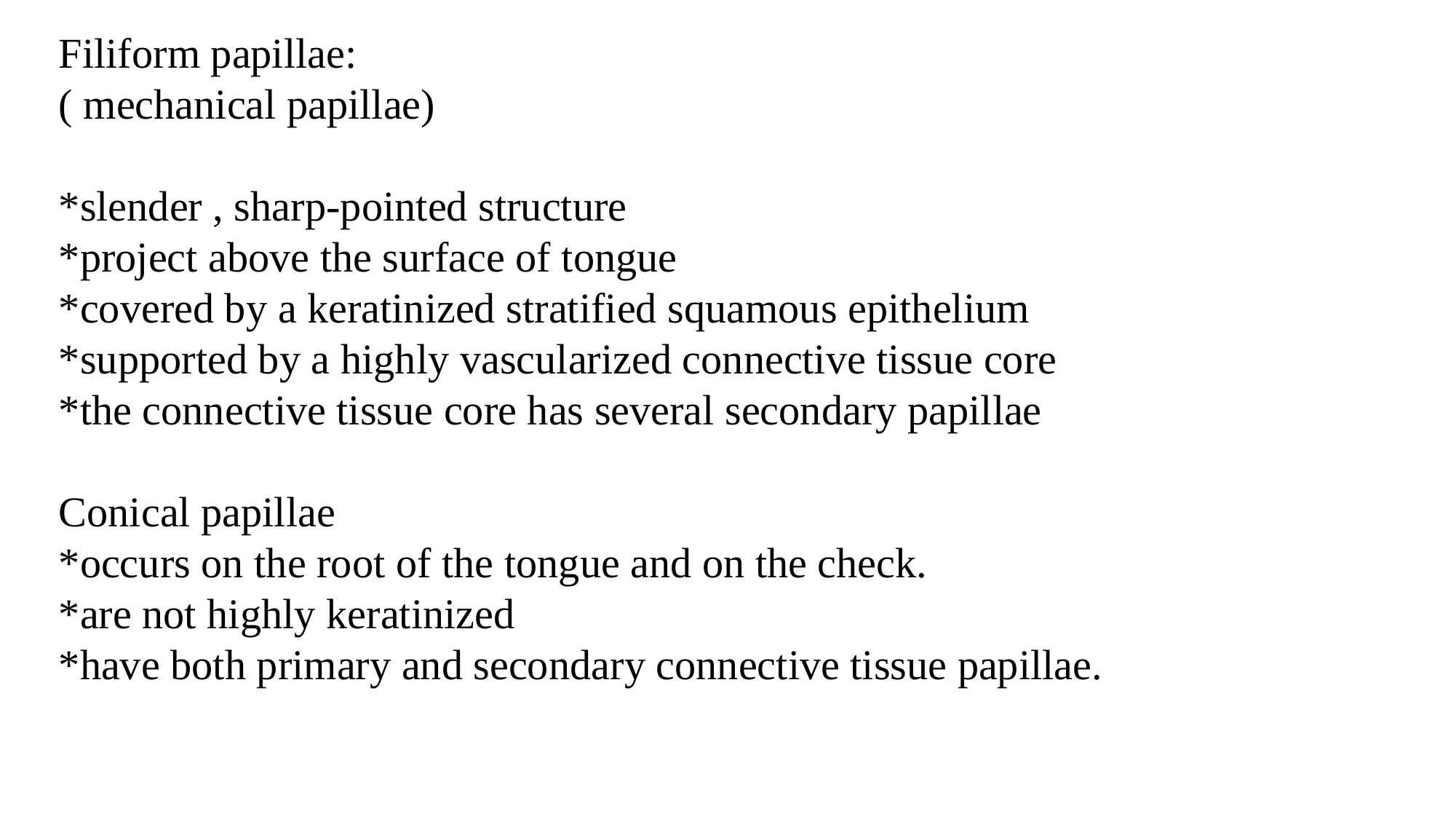

Filiform papillae:
( mechanical papillae)

*slender , sharp-pointed structure
*project above the surface of tongue
*covered by a keratinized stratified squamous epithelium
*supported by a highly vascularized connective tissue core
*the connective tissue core has several secondary papillae

Conical papillae
*occurs on the root of the tongue and on the check.
*are not highly keratinized
*have both primary and secondary connective tissue papillae.